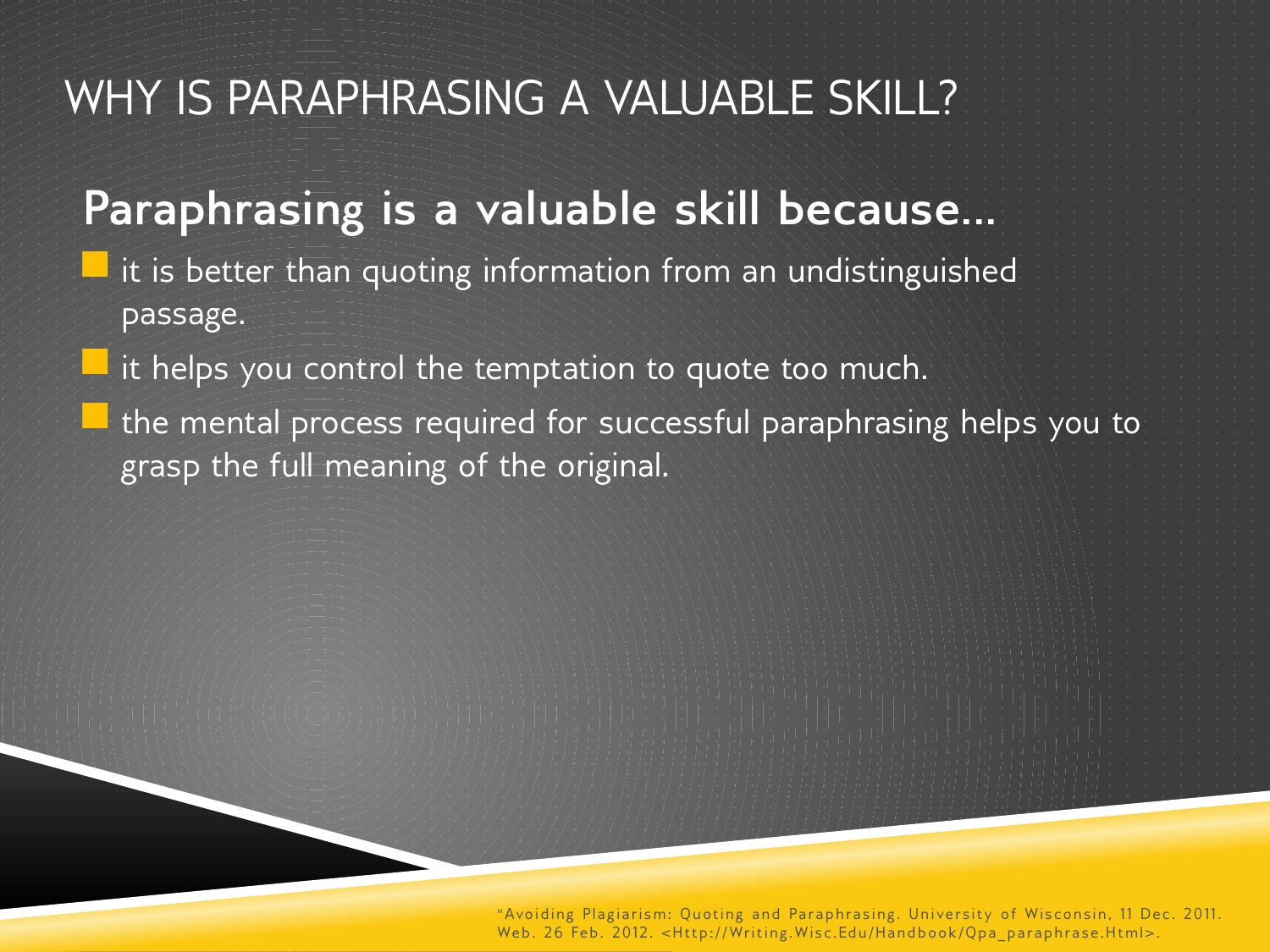

Why is Paraphrasing a Valuable Skill?
Paraphrasing is a valuable skill because...
it is better than quoting information from an undistinguished passage.
it helps you control the temptation to quote too much.
the mental process required for successful paraphrasing helps you to grasp the full meaning of the original.
"Avoiding Plagiarism: Quoting and Paraphrasing. University of Wisconsin, 11 Dec. 2011. Web. 26 Feb. 2012. <Http://Writing.Wisc.Edu/Handbook/Qpa_paraphrase.Html>.